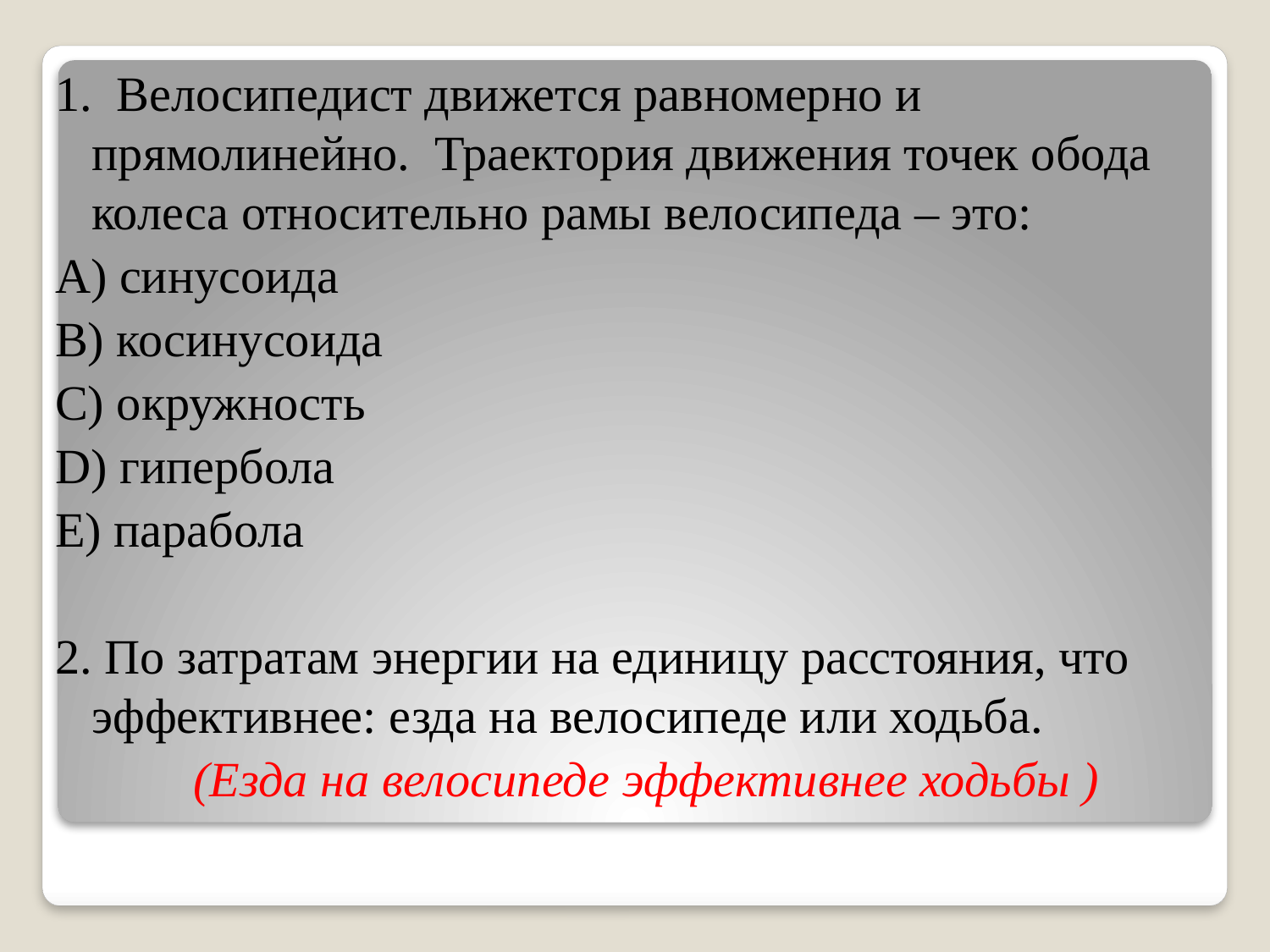

1.  Велосипедист движется равномерно и прямолинейно.  Траектория движения точек обода колеса относительно рамы велосипеда – это:
А) синусоида
В) косинусоида
С) окружность
D) гипербола
E) парабола

2. По затратам энергии на единицу расстояния, что эффективнее: езда на велосипеде или ходьба.
(Езда на велосипеде эффективнее ходьбы )